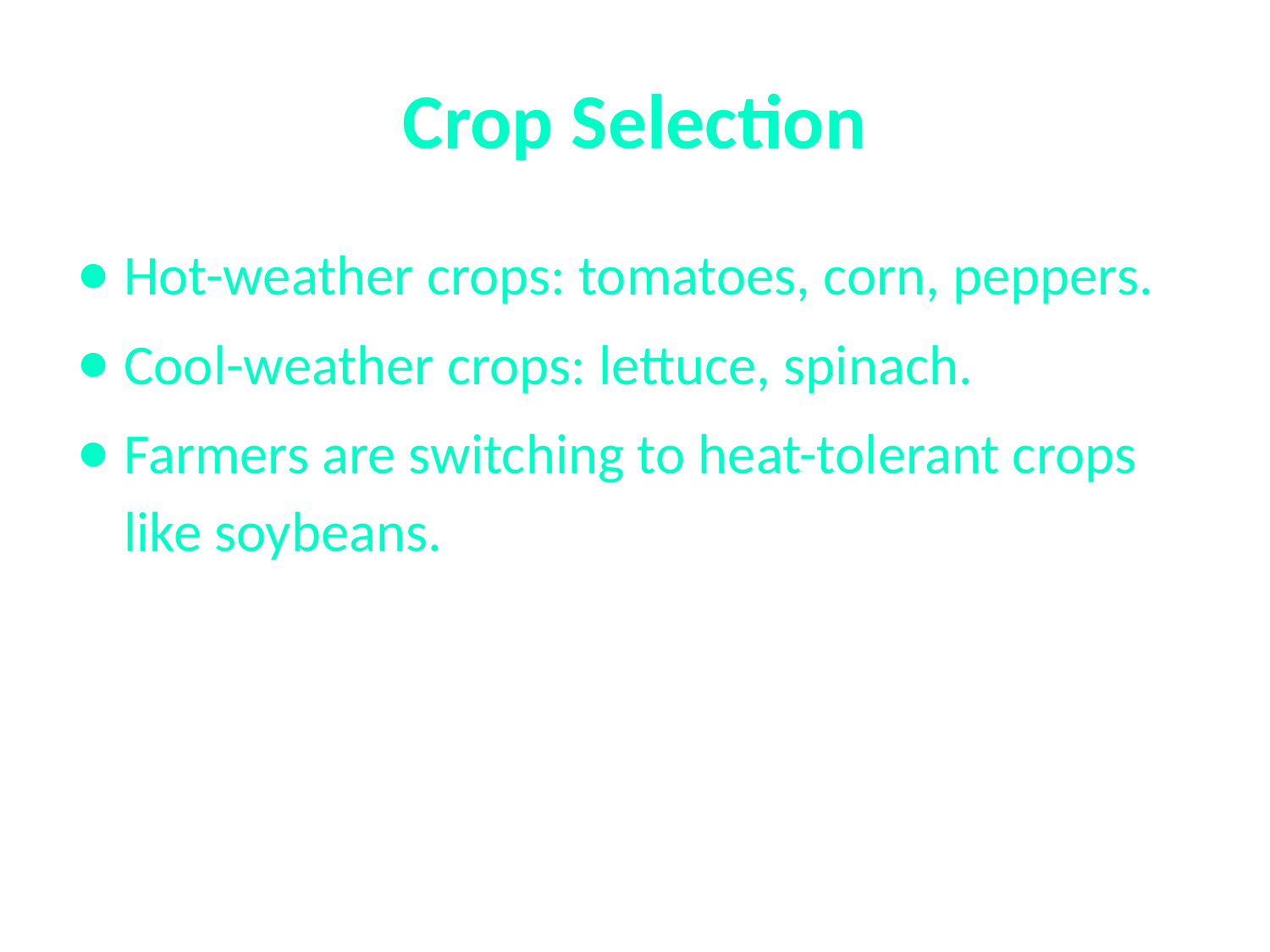

# Crop Selection
Hot-weather crops: tomatoes, corn, peppers.
Cool-weather crops: lettuce, spinach.
Farmers are switching to heat-tolerant crops like soybeans.